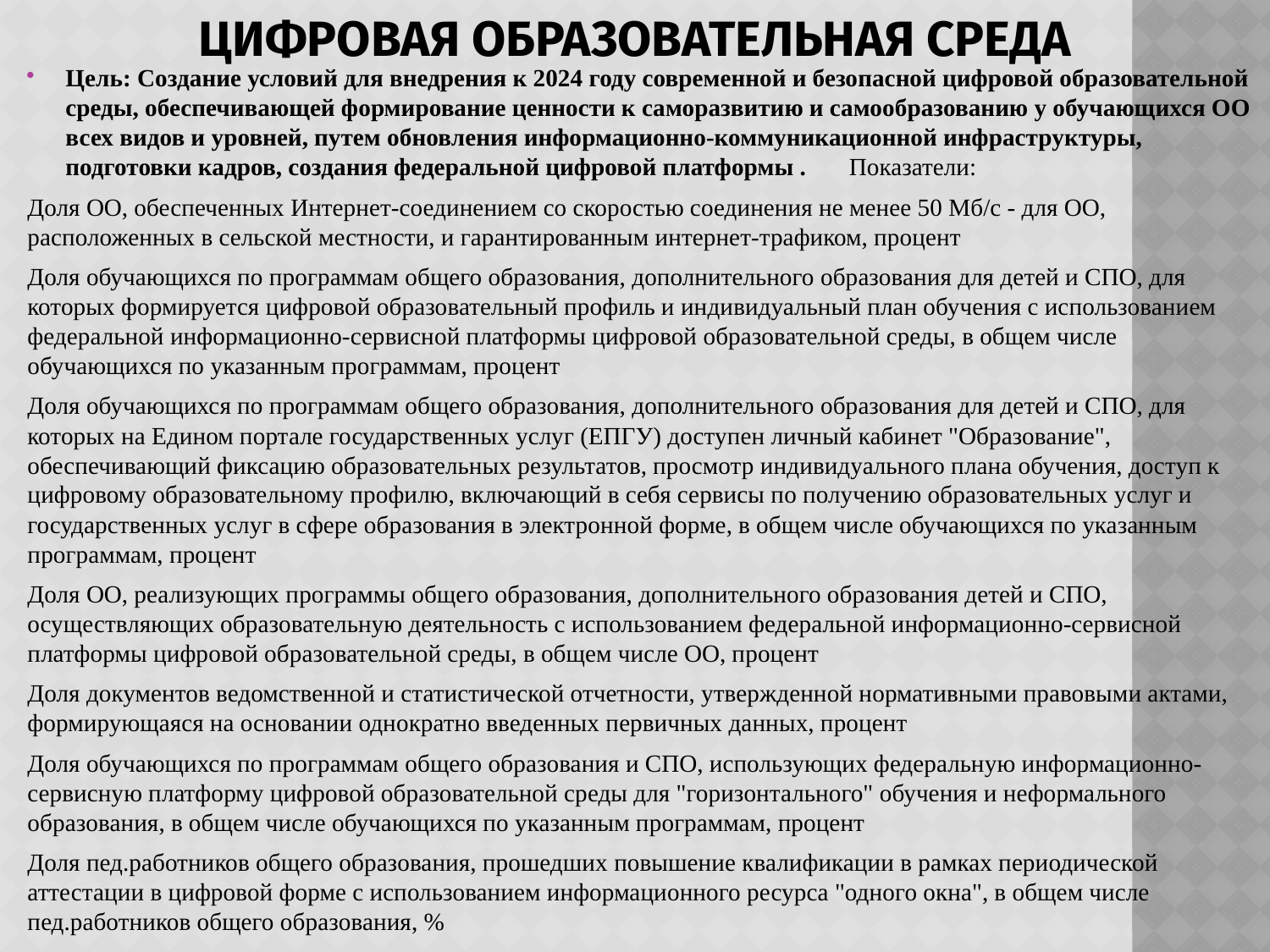

# Цифровая образовательная среда
Цель: Создание условий для внедрения к 2024 году современной и безопасной цифровой образовательной среды, обеспечивающей формирование ценности к саморазвитию и самообразованию у обучающихся ОО всех видов и уровней, путем обновления информационно-коммуникационной инфраструктуры, подготовки кадров, создания федеральной цифровой платформы .       Показатели:
Доля ОО, обеспеченных Интернет-соединением со скоростью соединения не менее 50 Мб/c - для ОО, расположенных в сельской местности, и гарантированным интернет-трафиком, процент
Доля обучающихся по программам общего образования, дополнительного образования для детей и СПО, для которых формируется цифровой образовательный профиль и индивидуальный план обучения с использованием федеральной информационно-сервисной платформы цифровой образовательной среды, в общем числе обучающихся по указанным программам, процент
Доля обучающихся по программам общего образования, дополнительного образования для детей и СПО, для которых на Едином портале государственных услуг (ЕПГУ) доступен личный кабинет "Образование", обеспечивающий фиксацию образовательных результатов, просмотр индивидуального плана обучения, доступ к цифровому образовательному профилю, включающий в себя сервисы по получению образовательных услуг и государственных услуг в сфере образования в электронной форме, в общем числе обучающихся по указанным программам, процент
Доля ОО, реализующих программы общего образования, дополнительного образования детей и СПО, осуществляющих образовательную деятельность с использованием федеральной информационно-сервисной платформы цифровой образовательной среды, в общем числе ОО, процент
Доля документов ведомственной и статистической отчетности, утвержденной нормативными правовыми актами, формирующаяся на основании однократно введенных первичных данных, процент
Доля обучающихся по программам общего образования и СПО, использующих федеральную информационно-сервисную платформу цифровой образовательной среды для "горизонтального" обучения и неформального образования, в общем числе обучающихся по указанным программам, процент
Доля пед.работников общего образования, прошедших повышение квалификации в рамках периодической аттестации в цифровой форме с использованием информационного ресурса "одного окна", в общем числе пед.работников общего образования, %